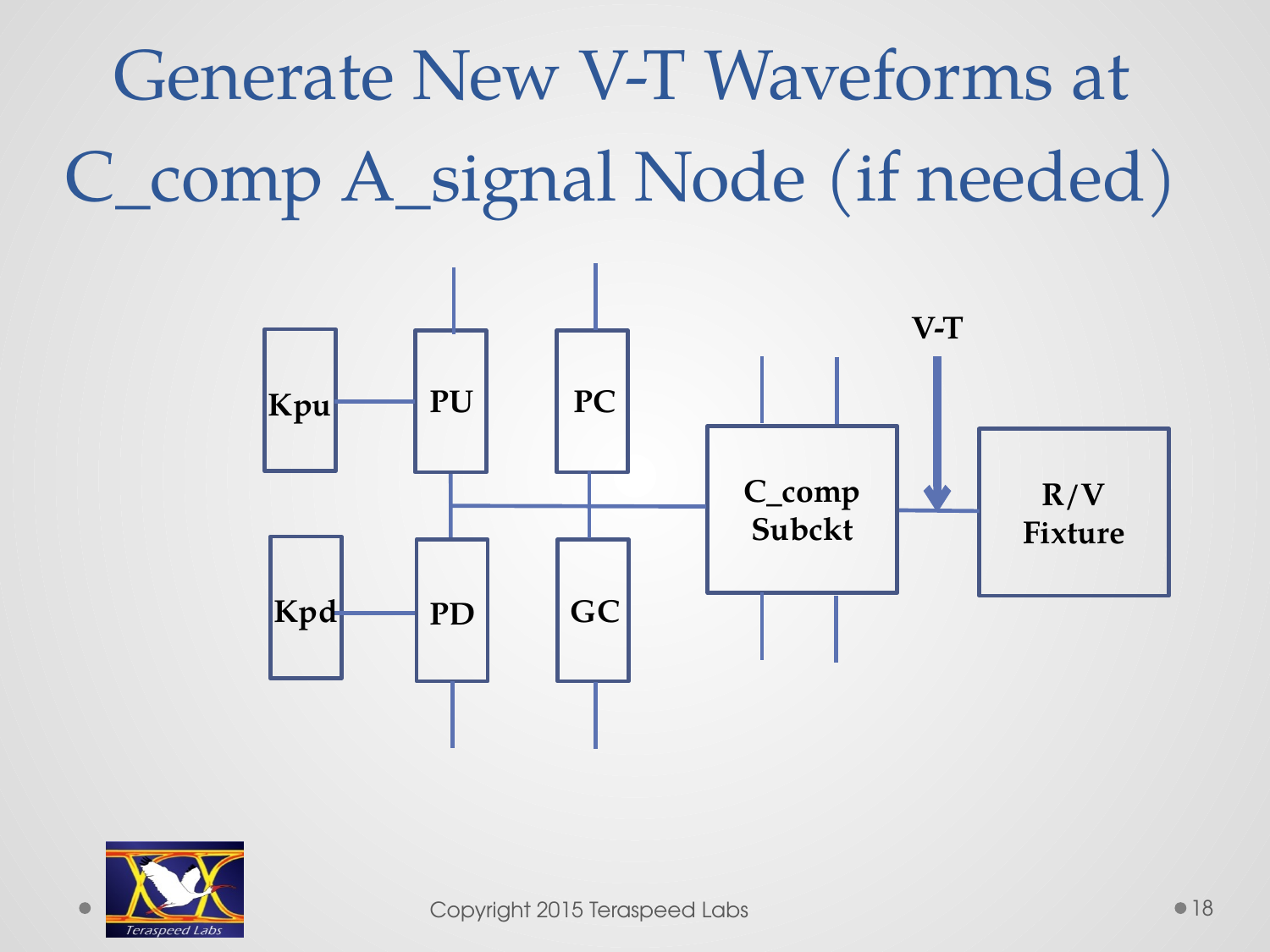

# Generate New V-T Waveforms at C_comp A_signal Node (if needed)
V-T

PU
PC
Kpu

C_comp Subckt
R/V Fixture

GC
Kpd
PD
18
Copyright 2015 Teraspeed Labs